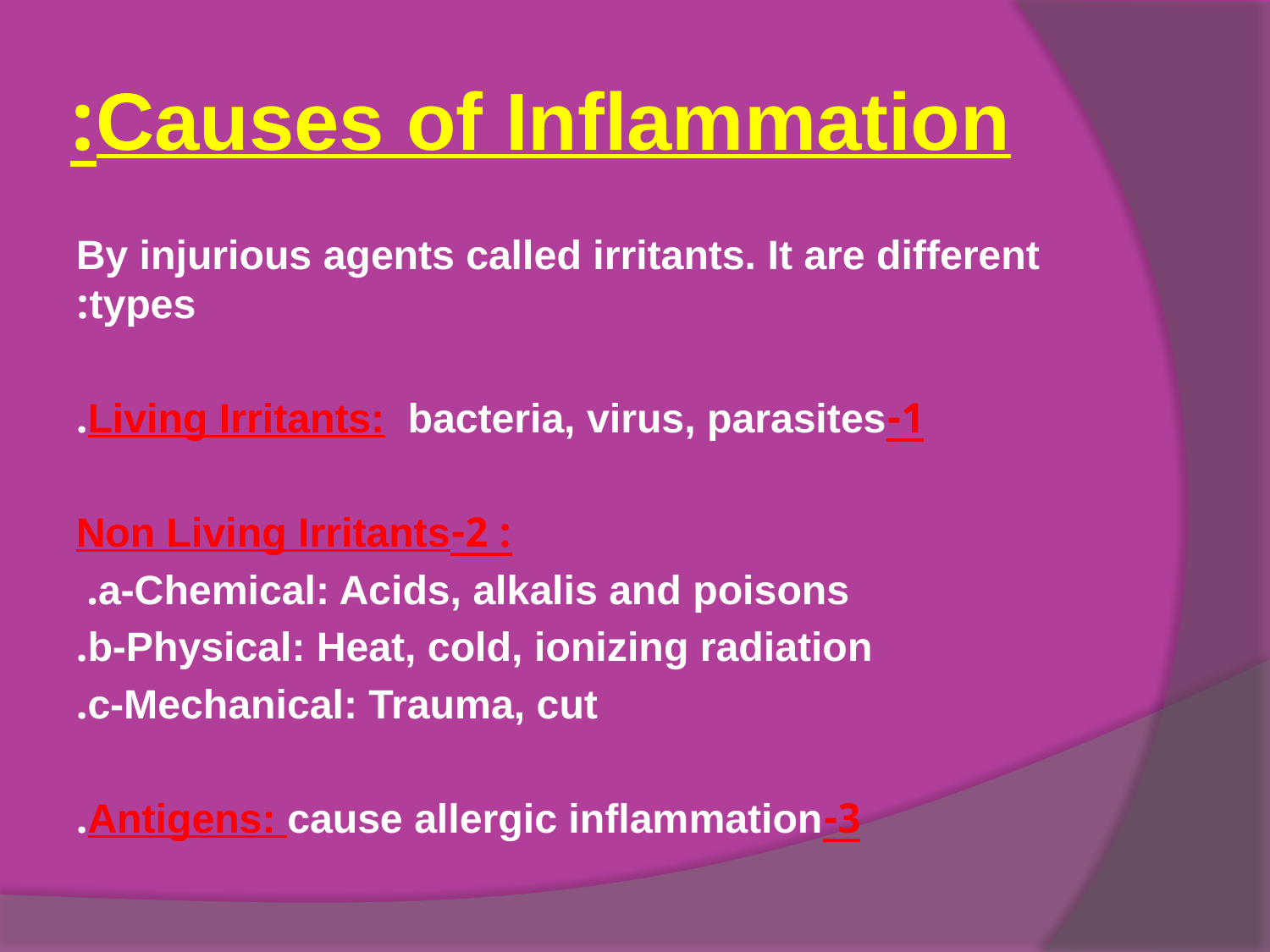

# Causes of Inflammation:
By injurious agents called irritants. It are different types:

1-Living Irritants:  bacteria, virus, parasites.

: 2-Non Living Irritants
a-Chemical: Acids, alkalis and poisons.
b-Physical: Heat, cold, ionizing radiation.
c-Mechanical: Trauma, cut.

3-Antigens: cause allergic inflammation.